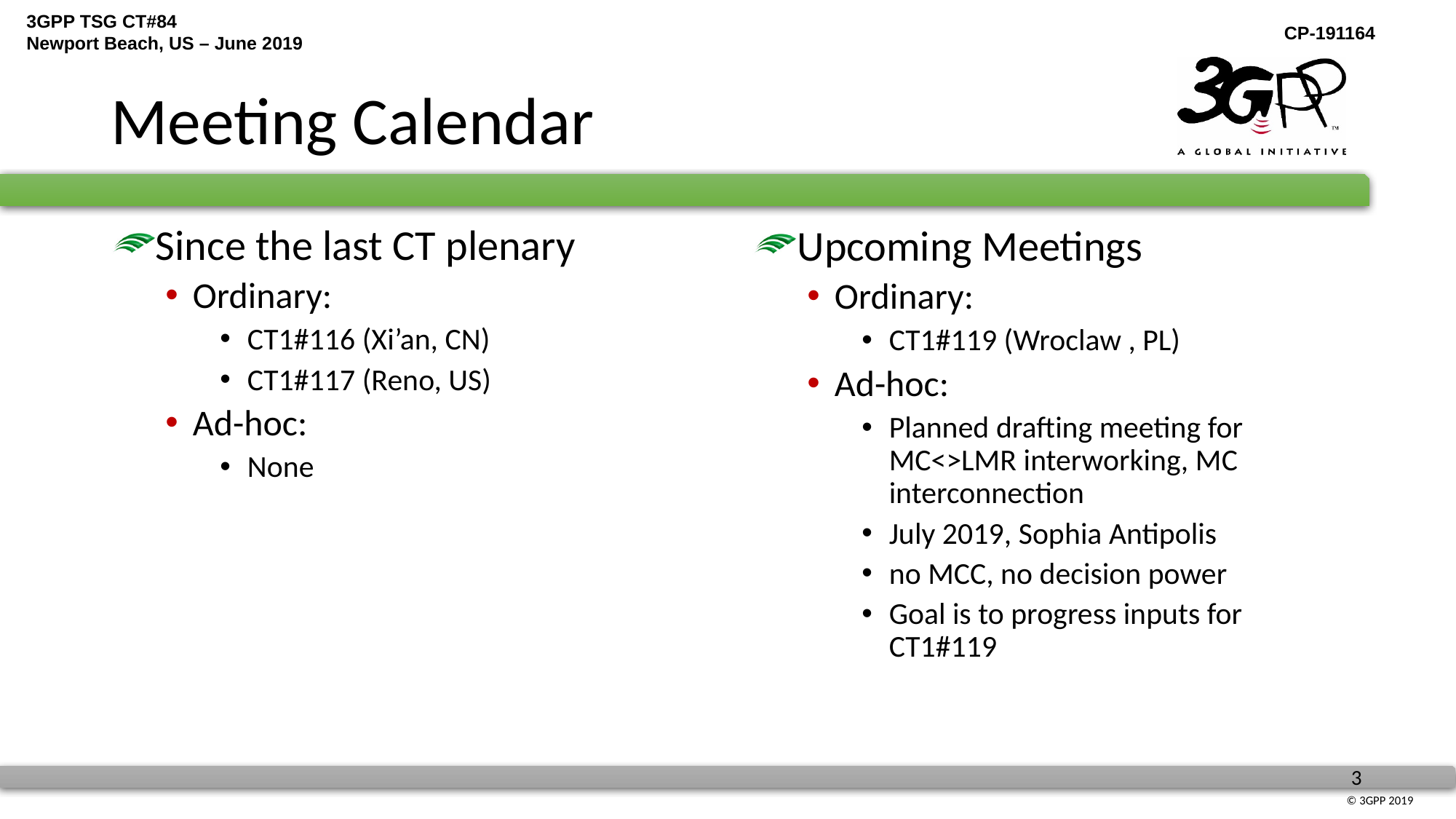

# Meeting Calendar
Since the last CT plenary
Ordinary:
CT1#116 (Xi’an, CN)
CT1#117 (Reno, US)
Ad-hoc:
None

Upcoming Meetings
Ordinary:
CT1#119 (Wroclaw , PL)
Ad-hoc:
Planned drafting meeting for MC<>LMR interworking, MC interconnection
July 2019, Sophia Antipolis
no MCC, no decision power
Goal is to progress inputs for CT1#119